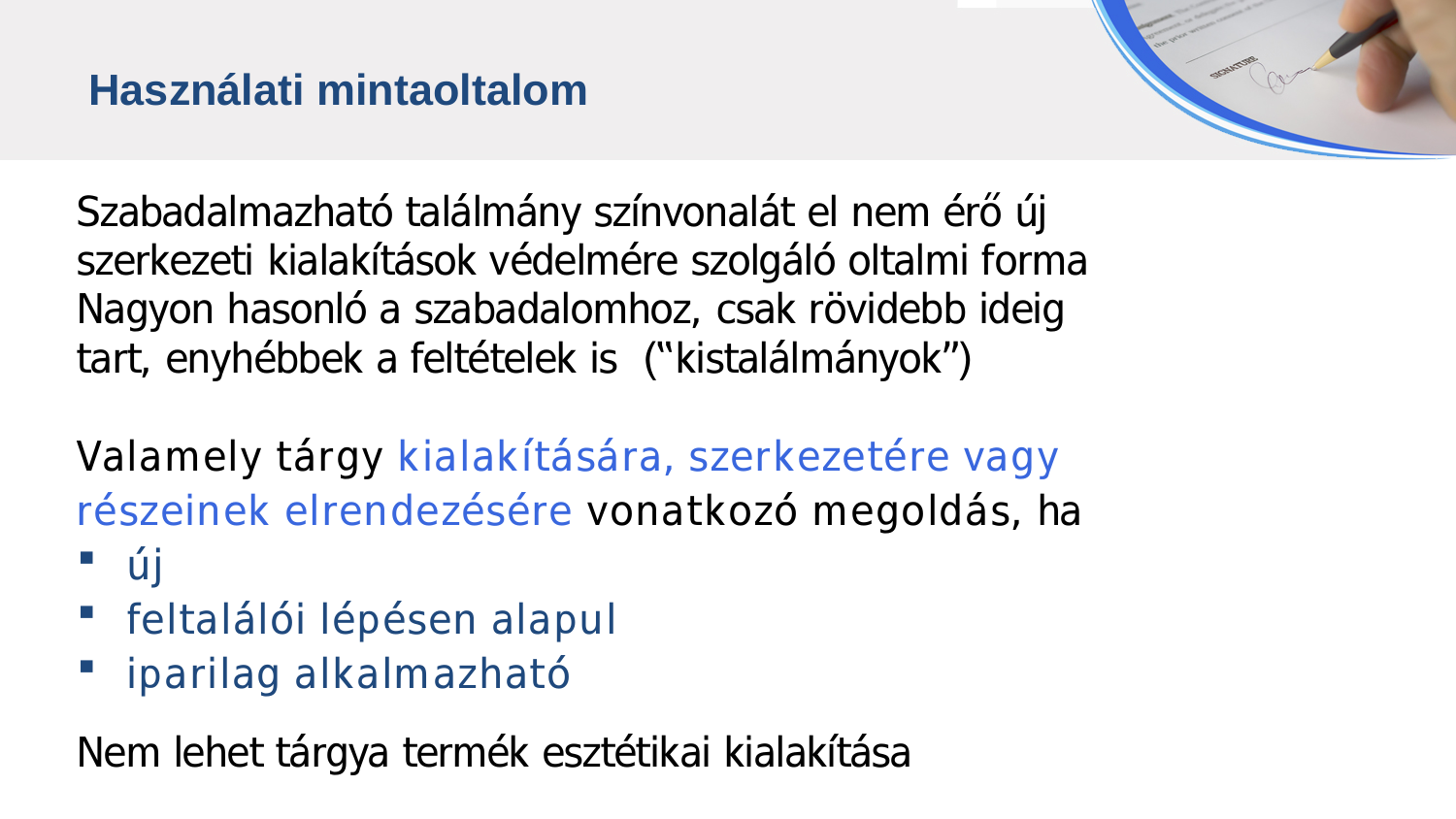

Használati mintaoltalom
Szabadalmazható találmány színvonalát el nem érő új
szerkezeti kialakítások védelmére szolgáló oltalmi forma
Nagyon hasonló a szabadalomhoz, csak rövidebb ideig
tart, enyhébbek a feltételek is  (“kistalálmányok”)

Valamely tárgy kialakítására, szerkezetére vagy
részeinek elrendezésére vonatkozó megoldás, ha
új
feltalálói lépésen alapul
iparilag alkalmazható

Nem lehet tárgya termék esztétikai kialakítása